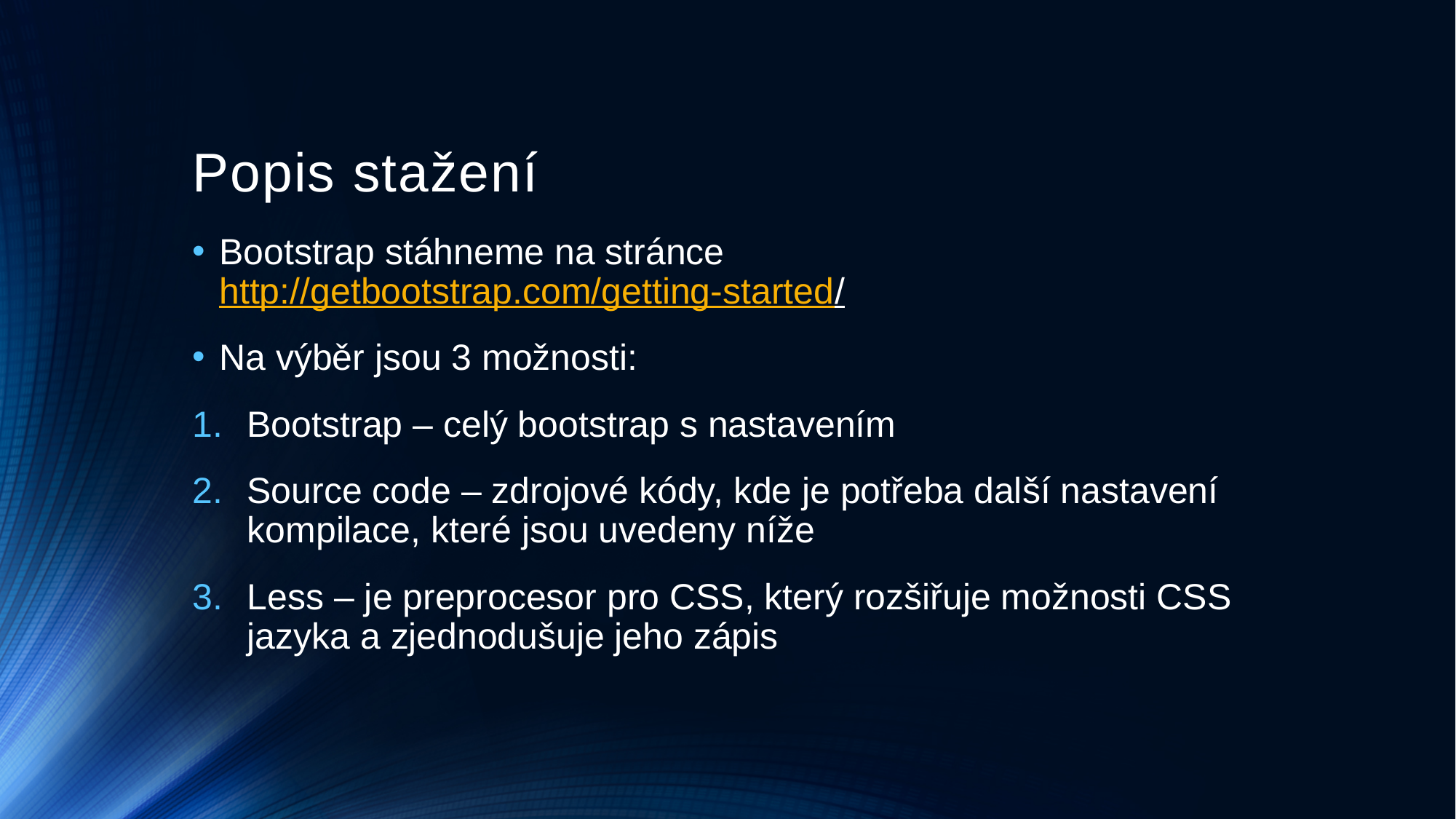

# Popis stažení
Bootstrap stáhneme na stránce http://getbootstrap.com/getting-started/
Na výběr jsou 3 možnosti:
Bootstrap – celý bootstrap s nastavením
Source code – zdrojové kódy, kde je potřeba další nastavení kompilace, které jsou uvedeny níže
Less – je preprocesor pro CSS, který rozšiřuje možnosti CSS jazyka a zjednodušuje jeho zápis